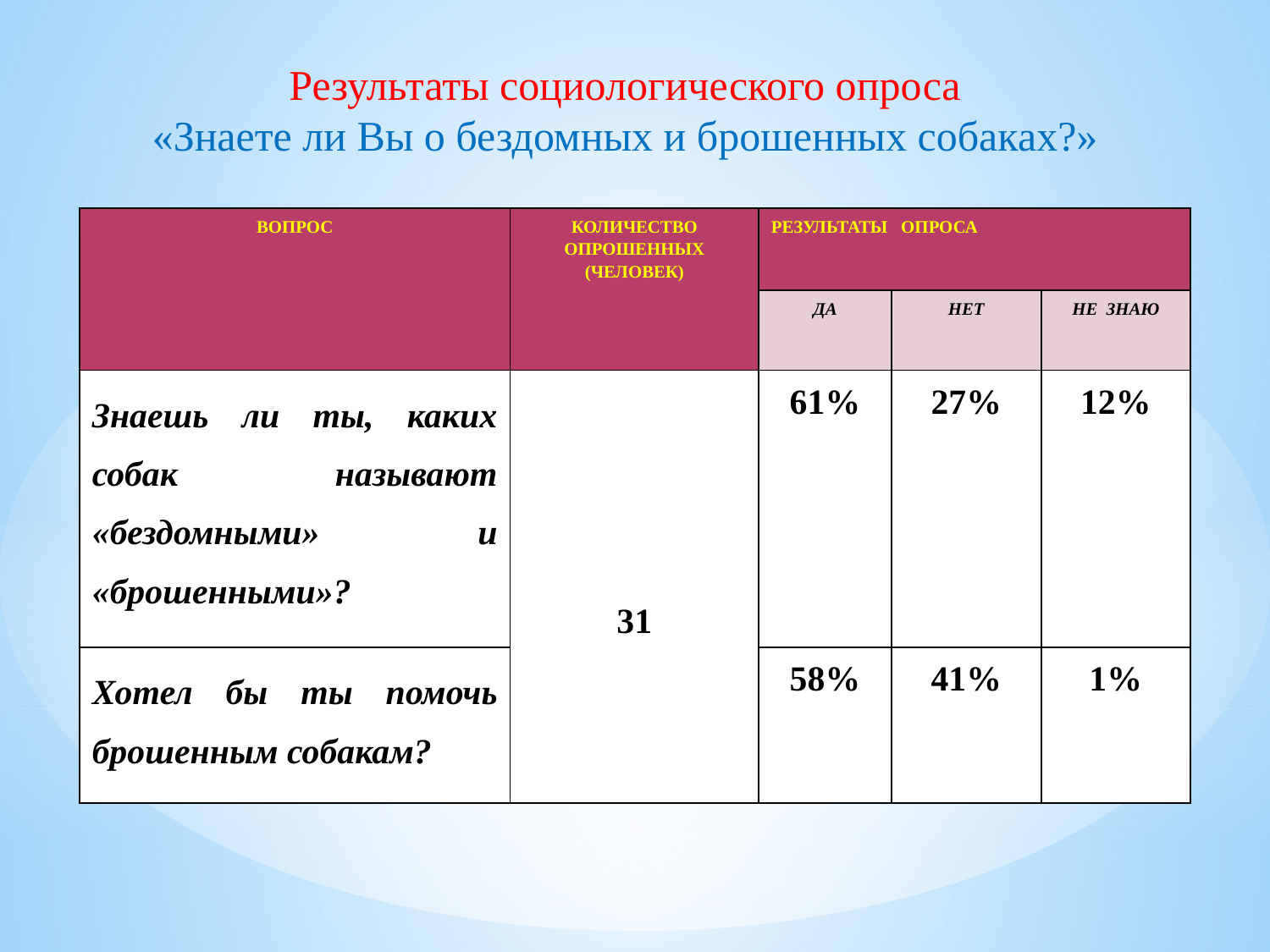

Результаты социологического опроса
«Знаете ли Вы о бездомных и брошенных собаках?»

| ВОПРОС | КОЛИЧЕСТВО ОПРОШЕННЫХ (ЧЕЛОВЕК) | РЕЗУЛЬТАТЫ   ОПРОСА |  |  |
| --- | --- | --- | --- | --- |
|  |  | ДА | НЕТ | НЕ  ЗНАЮ |
| Знаешь ли ты, каких собак называют «бездомными» и «брошенными»? | 31 | 61% | 27% | 12% |
| Хотел бы ты помочь брошенным собакам? |  | 58% | 41% | 1% |
#